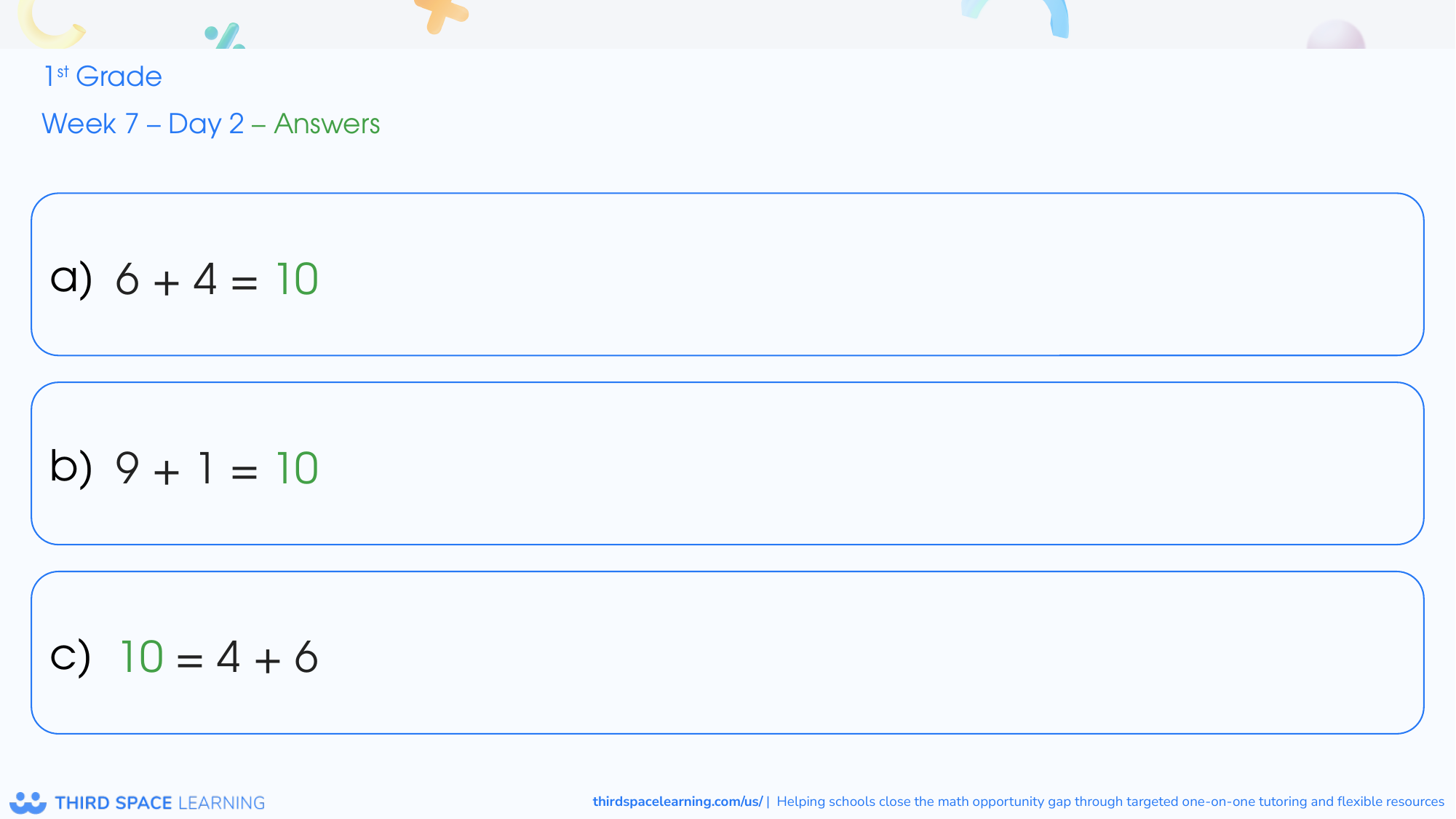

1st Grade
Week 7 – Day 2 – Answers
6 + 4 = 10
9 + 1 = 10
10 = 4 + 6